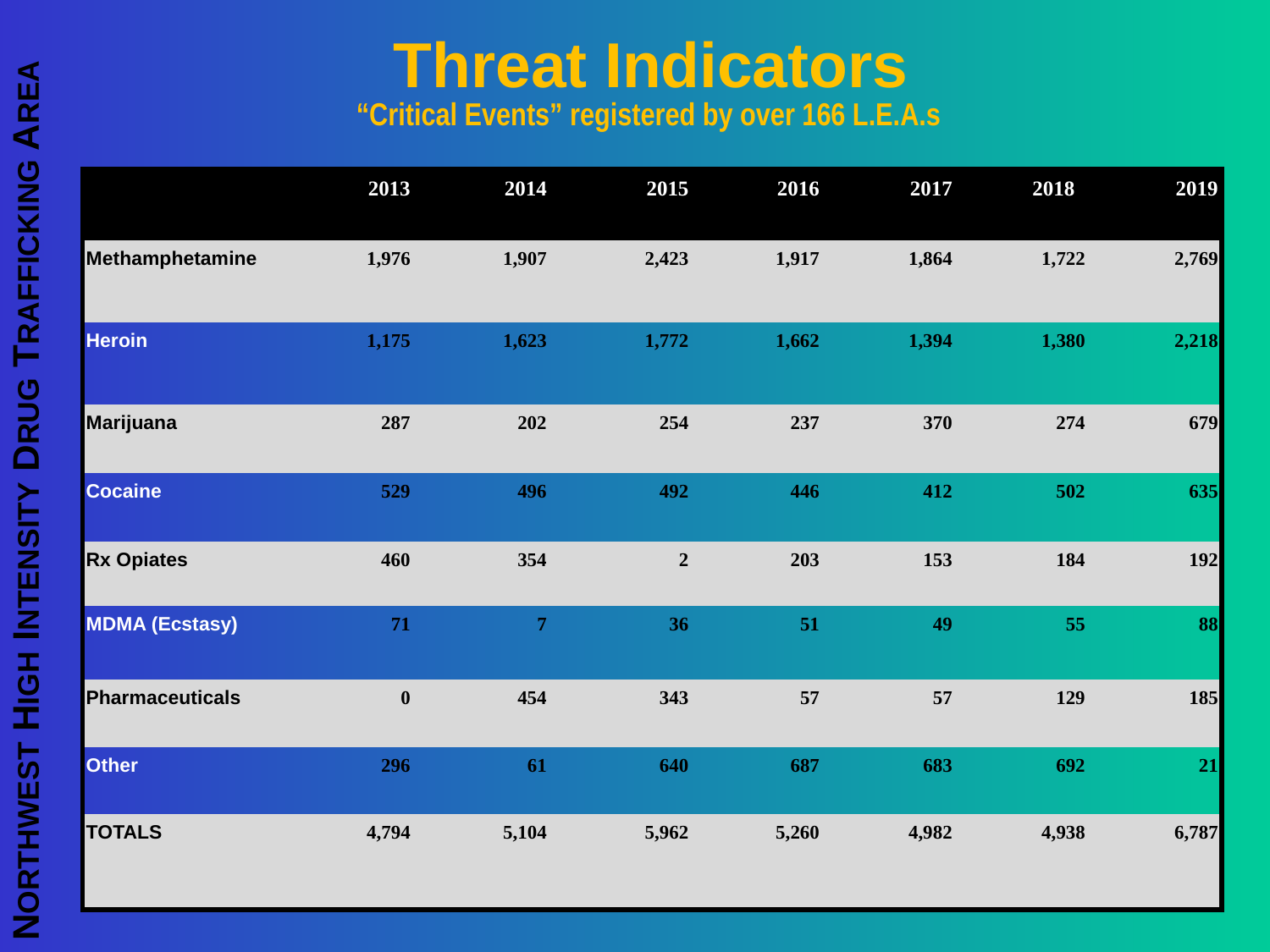

# Threat Indicators “Critical Events” registered by over 166 L.E.A.s
|  | 2013 | 2014 | 2015 | 2016 | 2017 | 2018 | 2019 |
| --- | --- | --- | --- | --- | --- | --- | --- |
| Methamphetamine | 1,976 | 1,907 | 2,423 | 1,917 | 1,864 | 1,722 | 2,769 |
| Heroin | 1,175 | 1,623 | 1,772 | 1,662 | 1,394 | 1,380 | 2,218 |
| Marijuana | 287 | 202 | 254 | 237 | 370 | 274 | 679 |
| Cocaine | 529 | 496 | 492 | 446 | 412 | 502 | 635 |
| Rx Opiates | 460 | 354 | 2 | 203 | 153 | 184 | 192 |
| MDMA (Ecstasy) | 71 | 7 | 36 | 51 | 49 | 55 | 88 |
| Pharmaceuticals | 0 | 454 | 343 | 57 | 57 | 129 | 185 |
| Other | 296 | 61 | 640 | 687 | 683 | 692 | 21 |
| TOTALS | 4,794 | 5,104 | 5,962 | 5,260 | 4,982 | 4,938 | 6,787 |